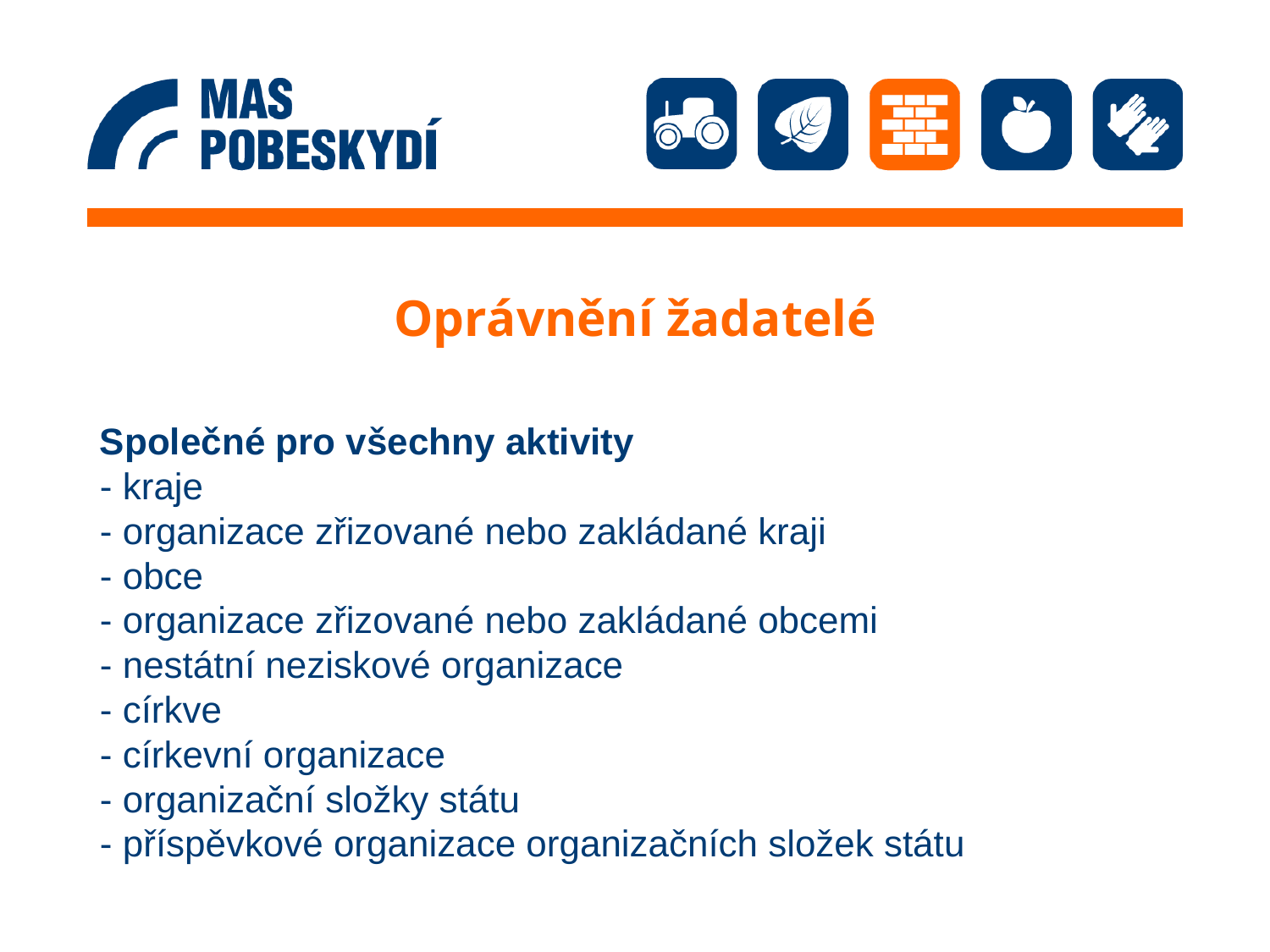

# Oprávnění žadatelé
Společné pro všechny aktivity
- kraje
- organizace zřizované nebo zakládané kraji
- obce
- organizace zřizované nebo zakládané obcemi
- nestátní neziskové organizace
- církve
- církevní organizace
- organizační složky státu
- příspěvkové organizace organizačních složek státu